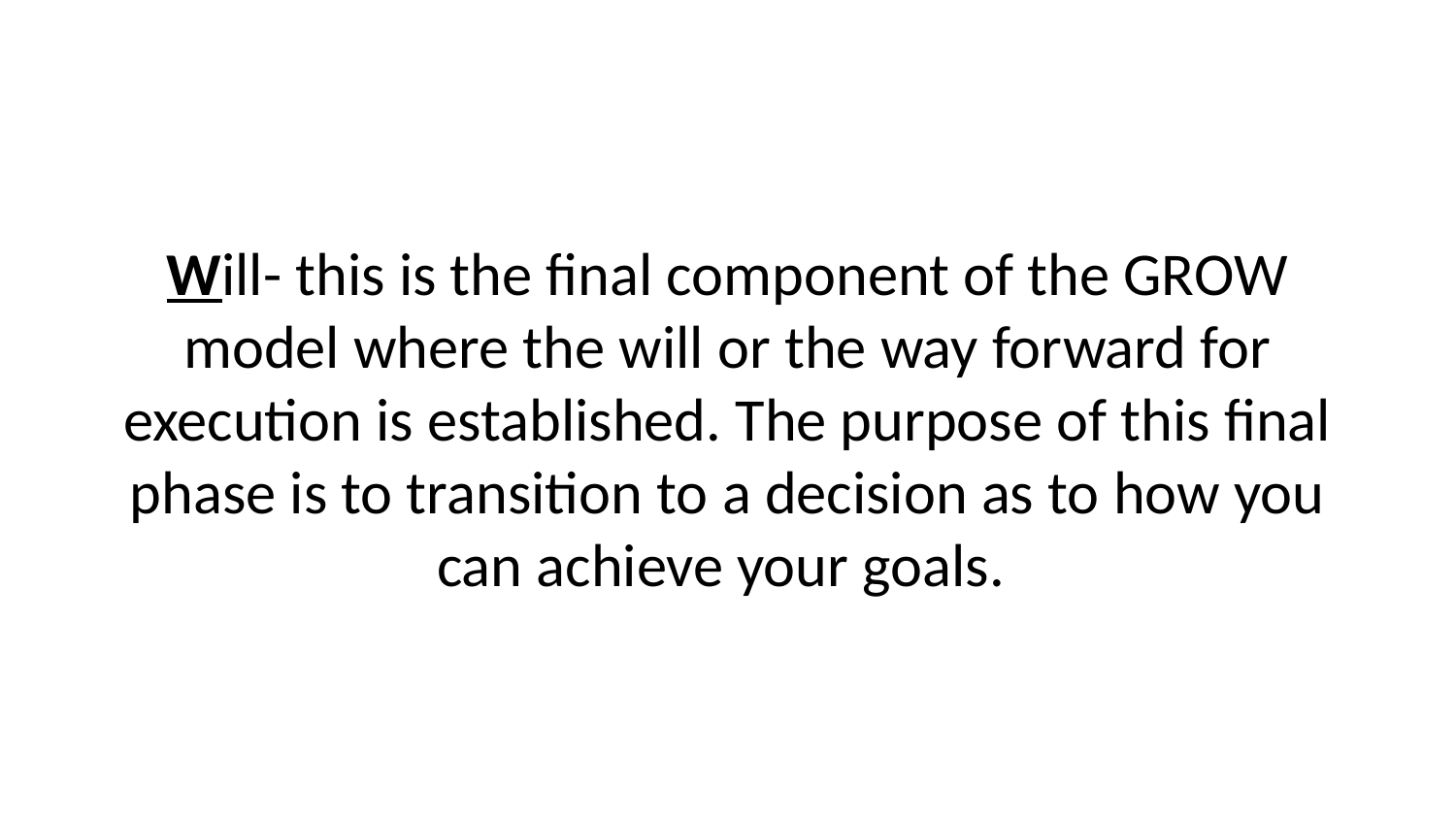

Will- this is the final component of the GROW model where the will or the way forward for execution is established. The purpose of this final phase is to transition to a decision as to how you can achieve your goals.